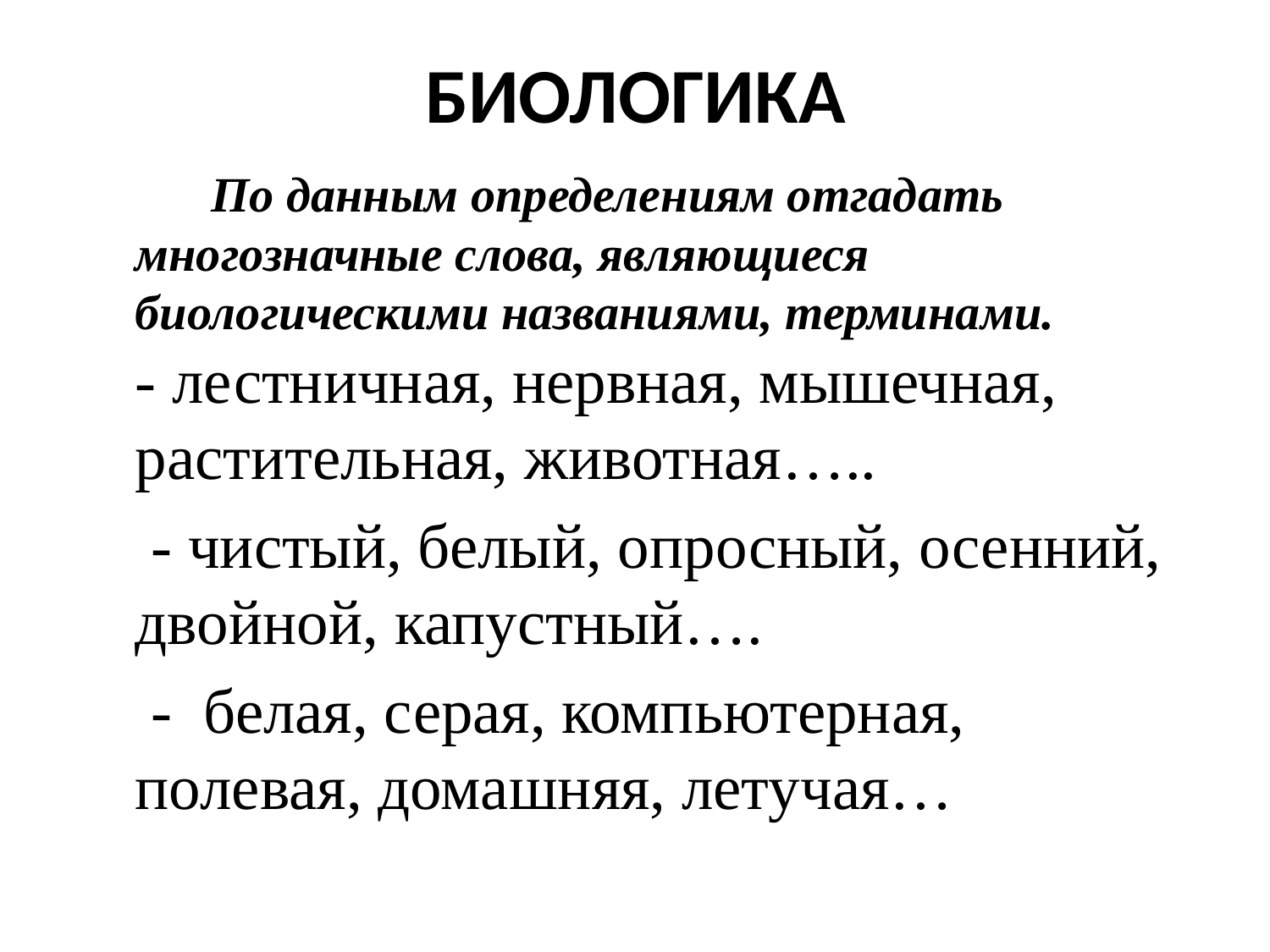

# БИОЛОГИКА
           По данным определениям отгадать многозначные слова, являющиеся биологическими названиями, терминами.
- лестничная, нервная, мышечная, растительная, животная…..
    - чистый, белый, опросный, осенний, двойной, капустный….
    -  белая, серая, компьютерная, полевая, домашняя, летучая…